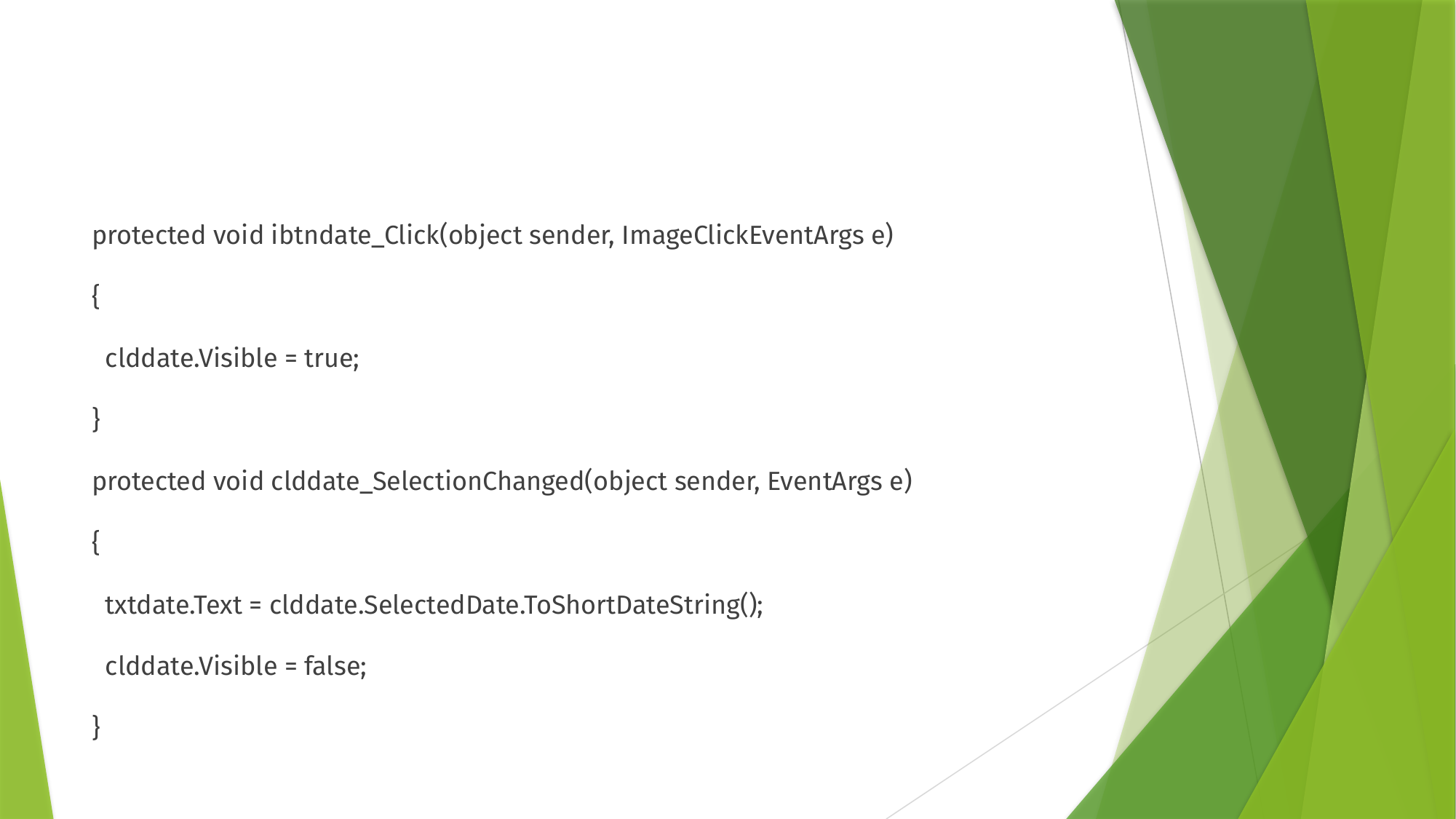

#
protected void ibtndate_Click(object sender, ImageClickEventArgs e)
{
  clddate.Visible = true;
}
protected void clddate_SelectionChanged(object sender, EventArgs e)
{
  txtdate.Text = clddate.SelectedDate.ToShortDateString();
  clddate.Visible = false;
}